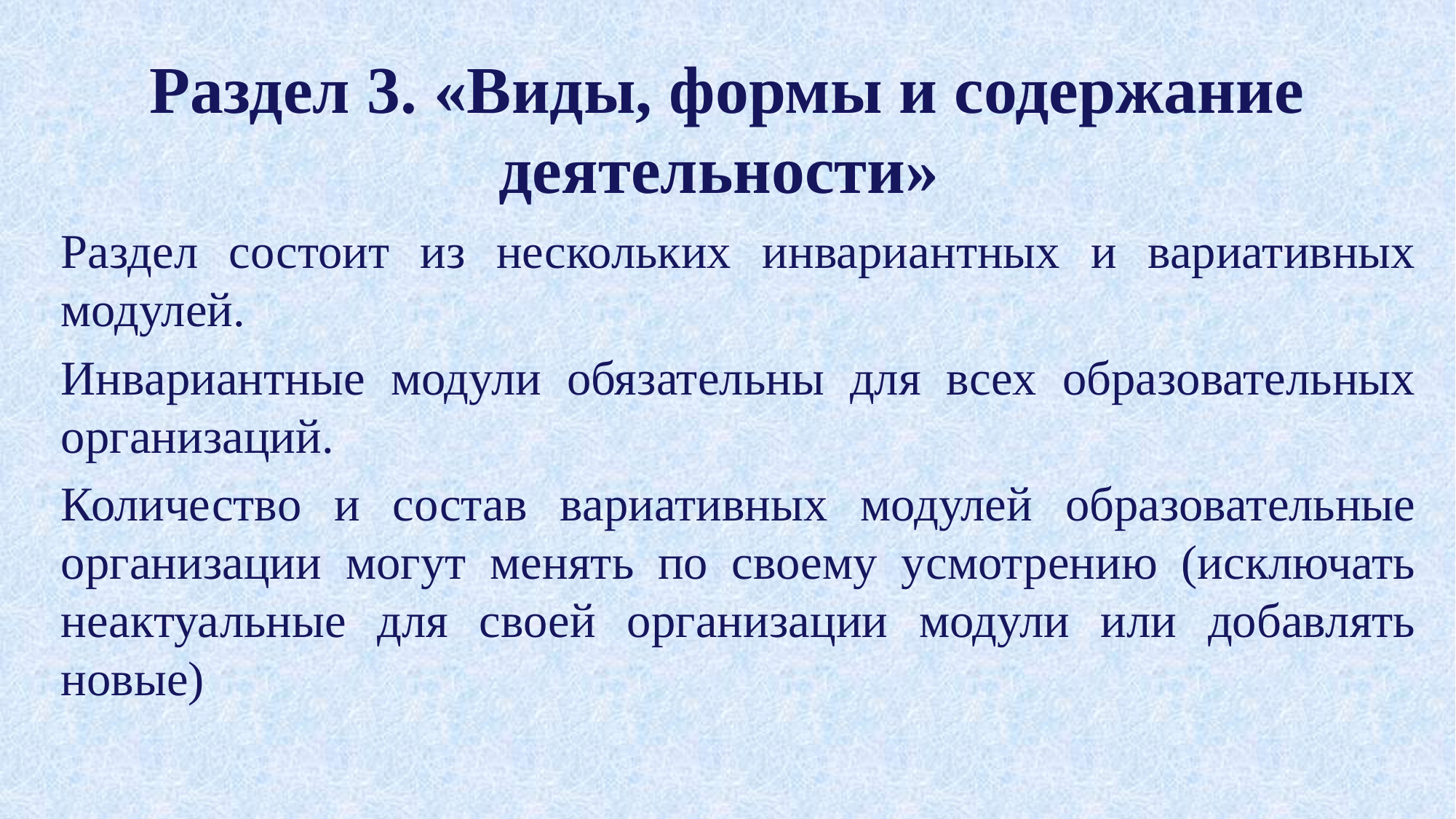

# Раздел 3. «Виды, формы и содержание деятельности»
Раздел состоит из нескольких инвариантных и вариативных модулей.
Инвариантные модули обязательны для всех образовательных организаций.
Количество и состав вариативных модулей образовательные организации могут менять по своему усмотрению (исключать неактуальные для своей организации модули или добавлять новые)